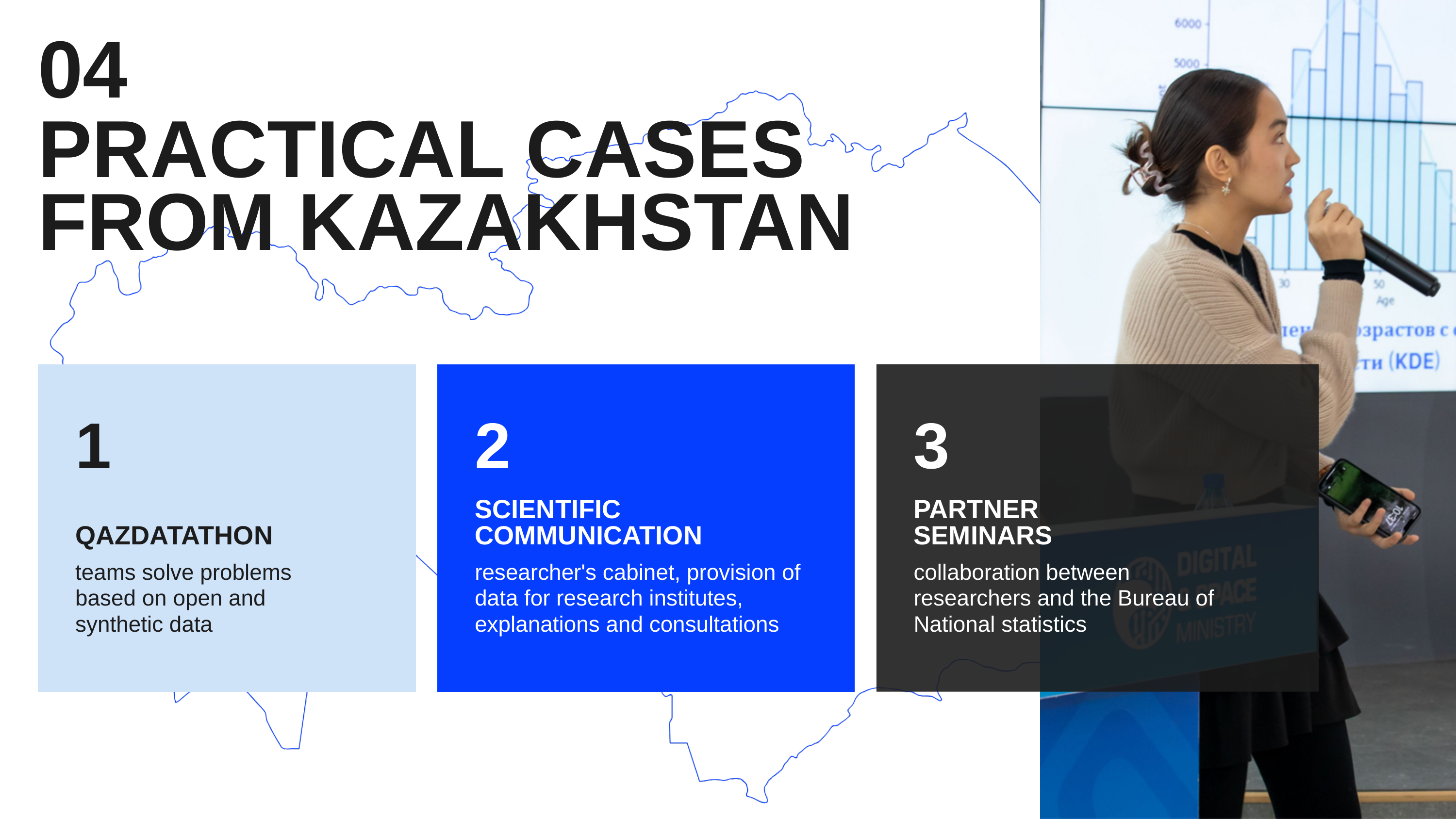

04

PRACTICAL CASES FROM KAZAKHSTAN

1
2
3
SCIENTIFIC COMMUNICATION
PARTNER
SEMINARS
QAZDATATHON
teams solve problems based on open and synthetic data
collaboration between researchers and the Bureau of National statistics
researcher's cabinet, provision of data for research institutes, explanations and consultations